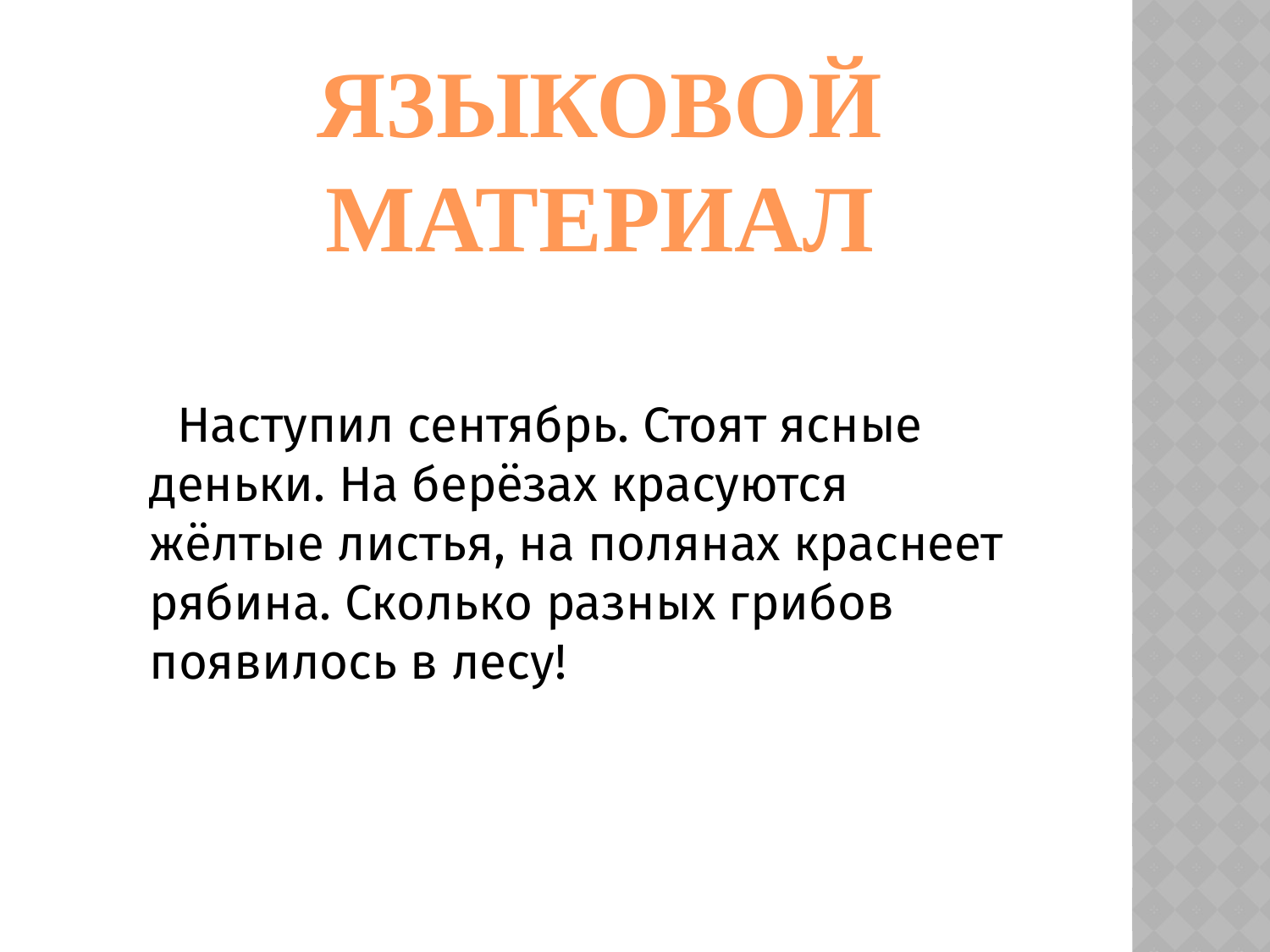

# Языковой материал
     Наступил сентябрь. Стоят ясные деньки. На берёзах красуются жёлтые листья, на полянах краснеет рябина. Сколько разных грибов появилось в лесу!